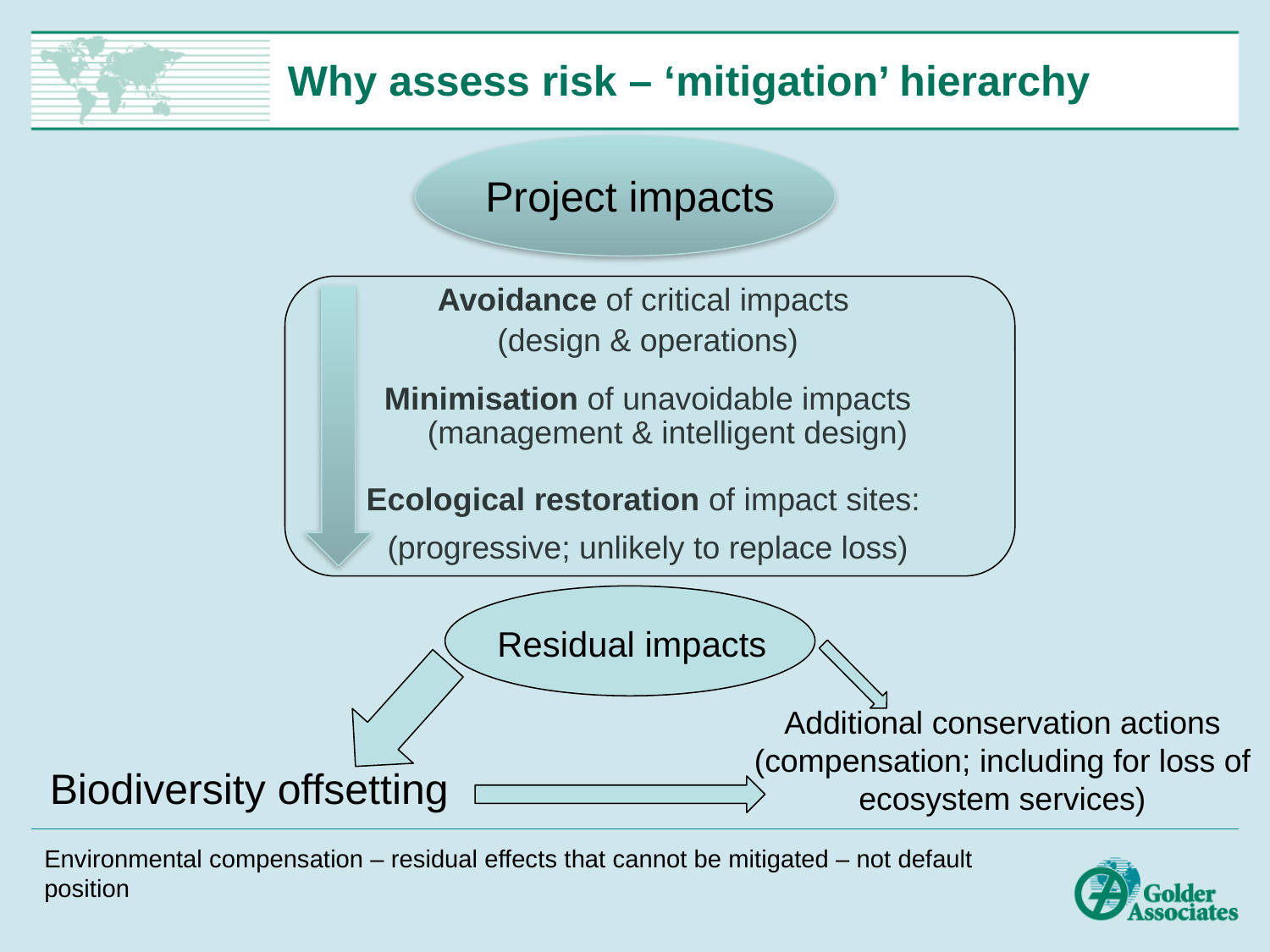

# Why assess risk – ‘mitigation’ hierarchy

Project impacts
Avoidance of critical impacts
(design & operations)

Minimisation of unavoidable impacts (management & intelligent design)

Ecological restoration of impact sites:
(progressive; unlikely to replace loss)

Residual impacts

Additional conservation actions (compensation; including for loss of ecosystem services)
Biodiversity offsetting
Environmental compensation – residual effects that cannot be mitigated – not default position